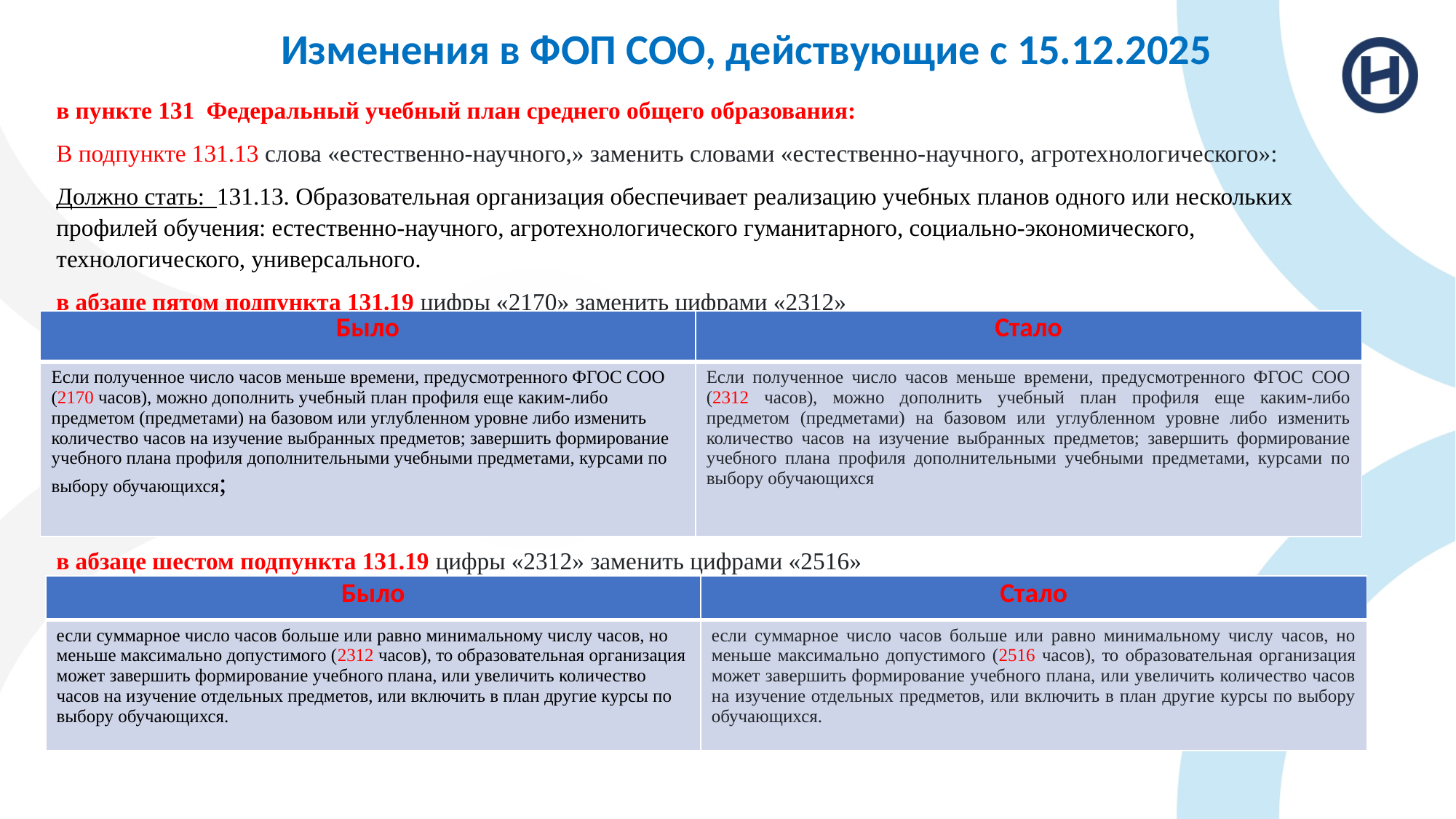

Изменения в ФОП СОО, действующие с 15.12.2025
в пункте 131  Федеральный учебный план среднего общего образования:
В подпункте 131.13 слова «естественно-научного,» заменить словами «естественно-научного, агротехнологического»:
Должно стать:  131.13. Образовательная организация обеспечивает реализацию учебных планов одного или нескольких профилей обучения: естественно-научного, агротехнологического гуманитарного, социально-экономического, технологического, универсального.
в абзаце пятом подпункта 131.19 цифры «2170» заменить цифрами «2312»

в абзаце шестом подпункта 131.19 цифры «2312» заменить цифрами «2516»

| Было | Стало |
| --- | --- |
| Если полученное число часов меньше времени, предусмотренного ФГОС СОО (2170 часов), можно дополнить учебный план профиля еще каким-либо предметом (предметами) на базовом или углубленном уровне либо изменить количество часов на изучение выбранных предметов; завершить формирование учебного плана профиля дополнительными учебными предметами, курсами по выбору обучающихся; | Если полученное число часов меньше времени, предусмотренного ФГОС СОО (2312 часов), можно дополнить учебный план профиля еще каким-либо предметом (предметами) на базовом или углубленном уровне либо изменить количество часов на изучение выбранных предметов; завершить формирование учебного плана профиля дополнительными учебными предметами, курсами по выбору обучающихся |
| Было | Стало |
| --- | --- |
| если суммарное число часов больше или равно минимальному числу часов, но меньше максимально допустимого (2312 часов), то образовательная организация может завершить формирование учебного плана, или увеличить количество часов на изучение отдельных предметов, или включить в план другие курсы по выбору обучающихся. | если суммарное число часов больше или равно минимальному числу часов, но меньше максимально допустимого (2516 часов), то образовательная организация может завершить формирование учебного плана, или увеличить количество часов на изучение отдельных предметов, или включить в план другие курсы по выбору обучающихся. |